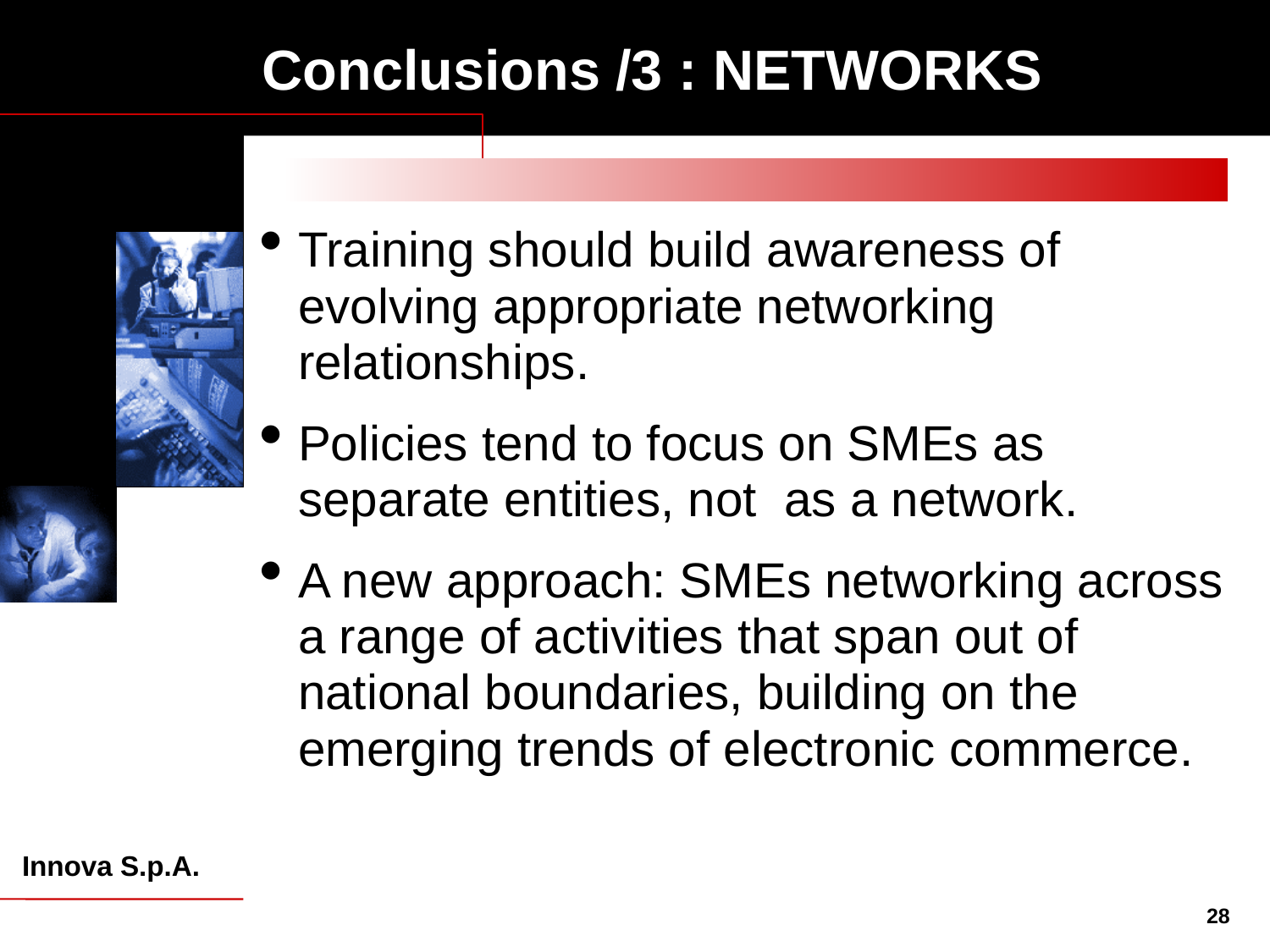

# Conclusions /3 : NETWORKS
Training should build awareness of evolving appropriate networking relationships.
Policies tend to focus on SMEs as separate entities, not  as a network.
A new approach: SMEs networking across a range of activities that span out of national boundaries, building on the emerging trends of electronic commerce.